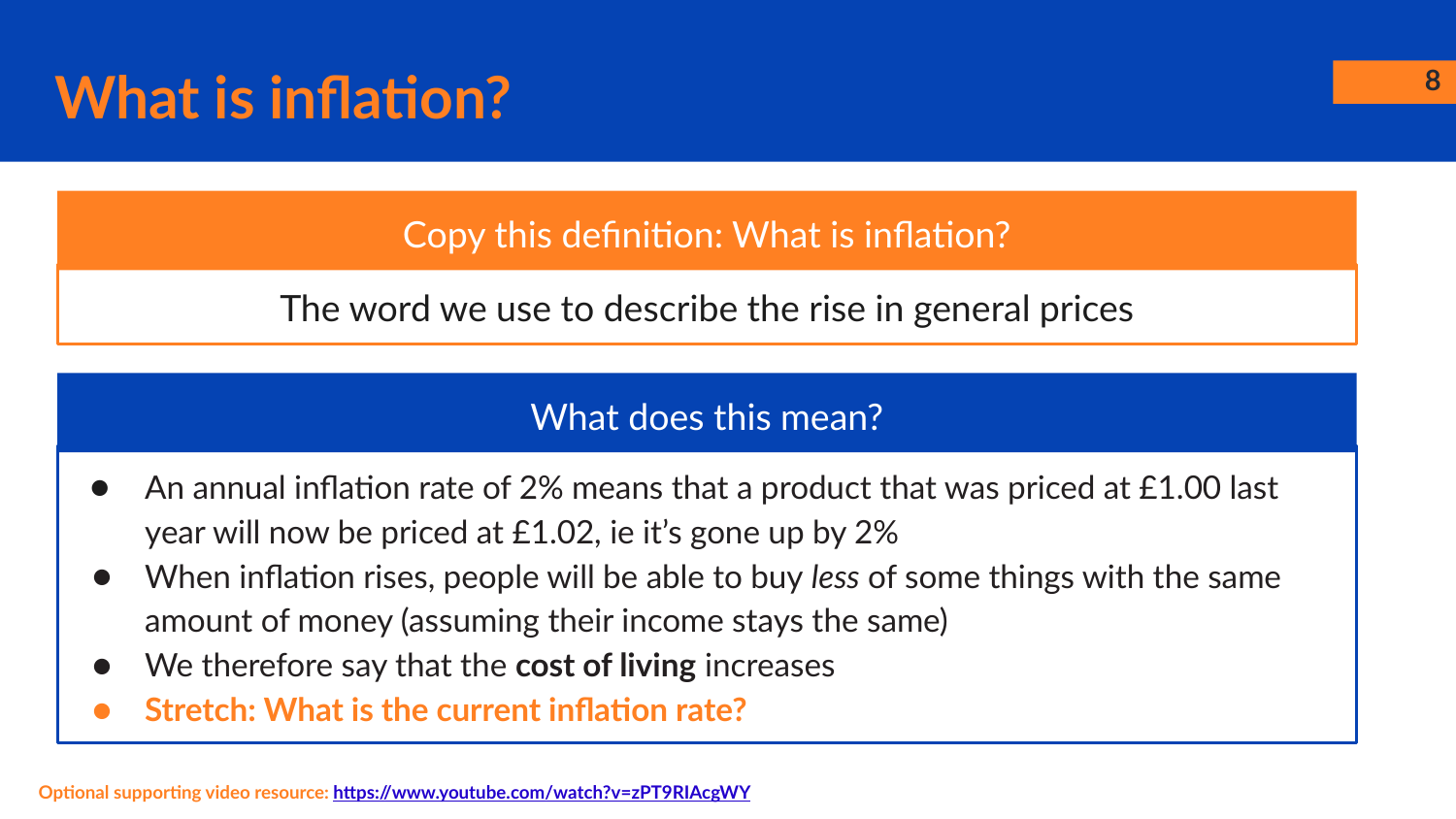

What is inflation?
8
Copy this definition: What is inflation?
The word we use to describe the rise in general prices
What does this mean?
An annual inflation rate of 2% means that a product that was priced at £1.00 last year will now be priced at £1.02, ie it’s gone up by 2%
When inflation rises, people will be able to buy less of some things with the same amount of money (assuming their income stays the same)
We therefore say that the cost of living increases
Stretch: What is the current inflation rate?

Optional supporting video resource: https://www.youtube.com/watch?v=zPT9RIAcgWY